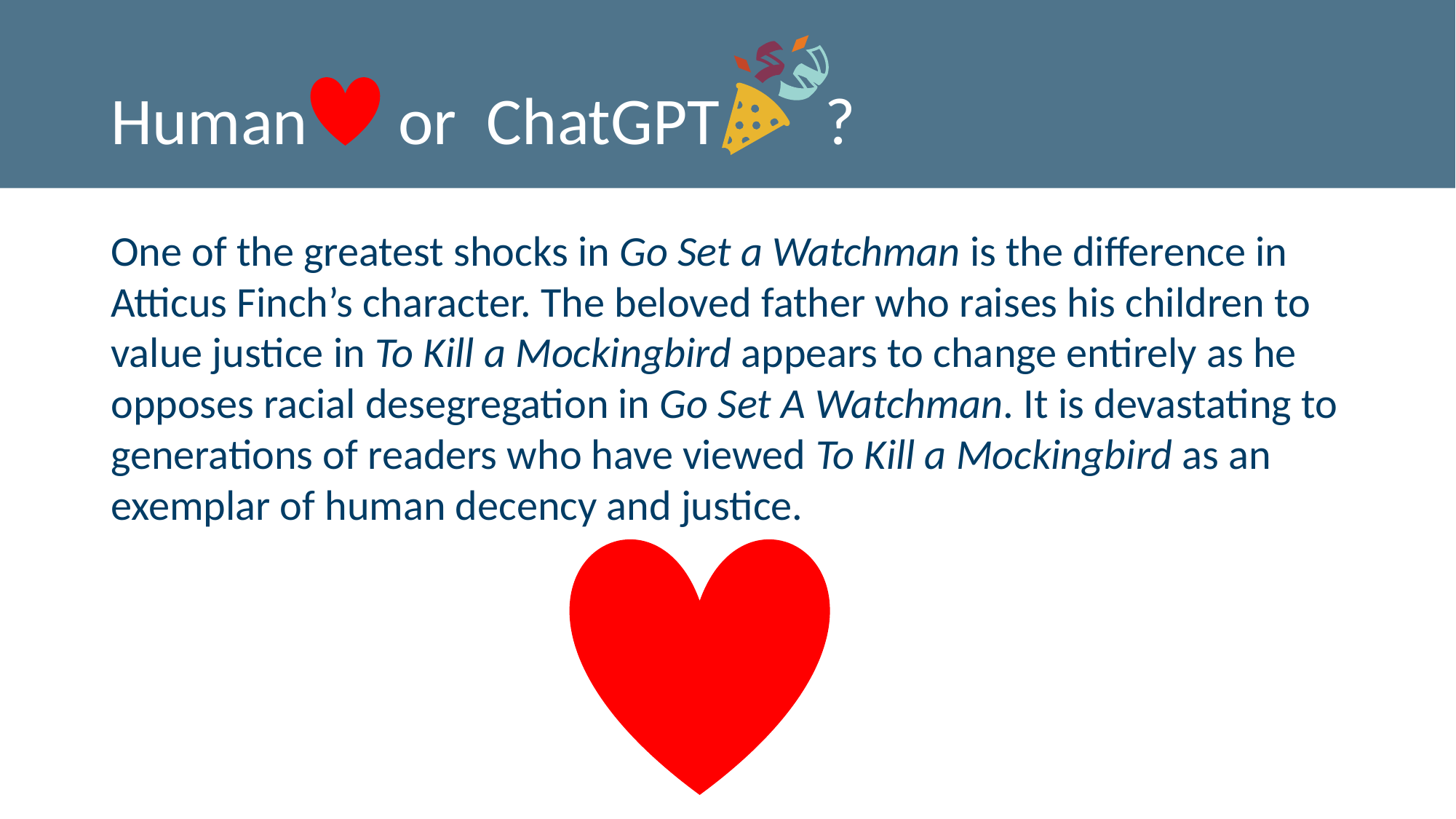

# Human      or  ChatGPT       ?

One of the greatest shocks in Go Set a Watchman is the difference in Atticus Finch’s character. The beloved father who raises his children to value justice in To Kill a Mockingbird appears to change entirely as he opposes racial desegregation in Go Set A Watchman. It is devastating to generations of readers who have viewed To Kill a Mockingbird as an exemplar of human decency and justice.